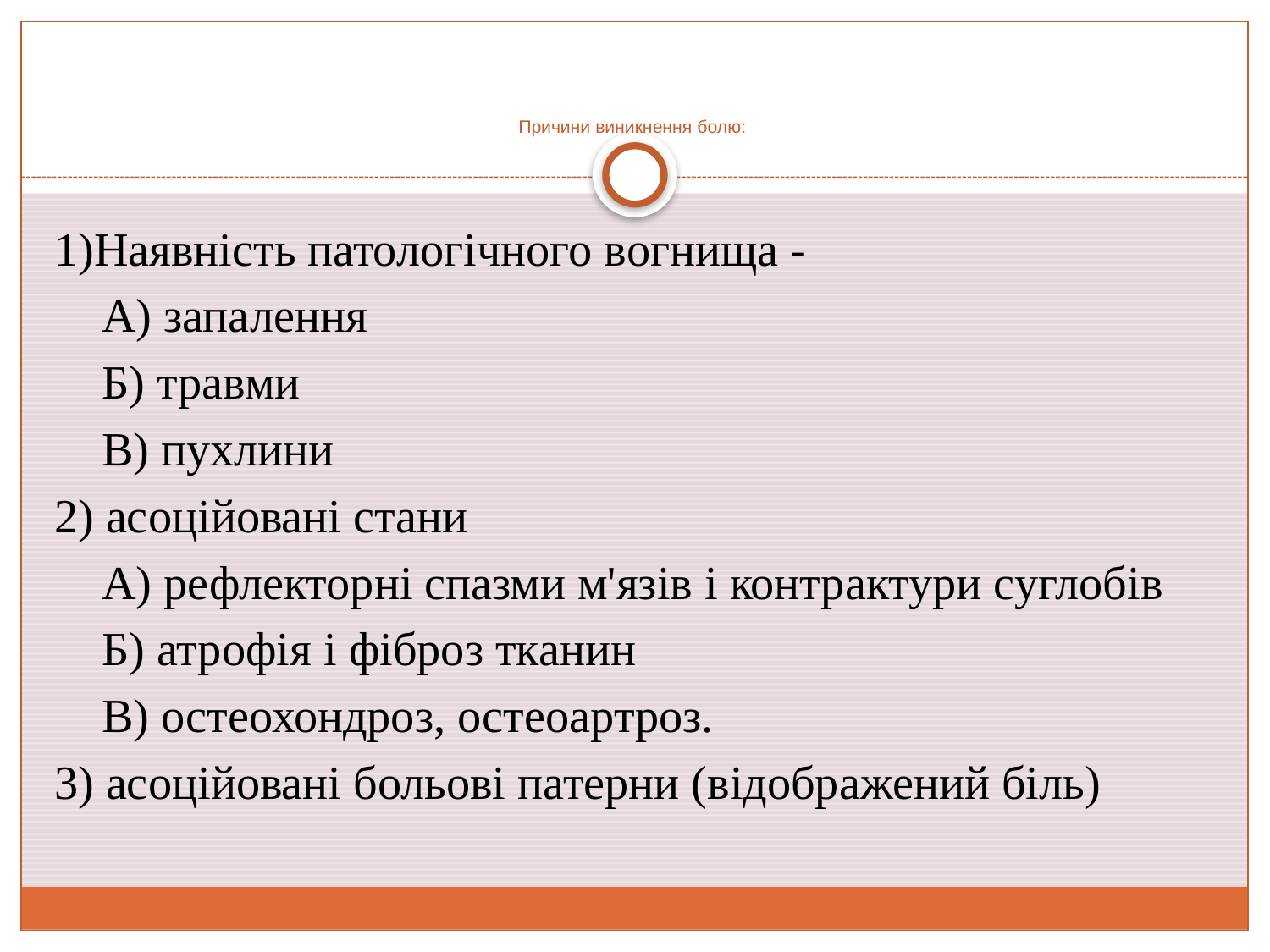

# Причини виникнення болю:
1)Наявність патологічного вогнища -
    А) запалення
    Б) травми
    В) пухлини
2) асоційовані стани
    А) рефлекторні спазми м'язів і контрактури суглобів
    Б) атрофія і фіброз тканин
    В) остеохондроз, остеоартроз.
3) асоційовані больові патерни (відображений біль)